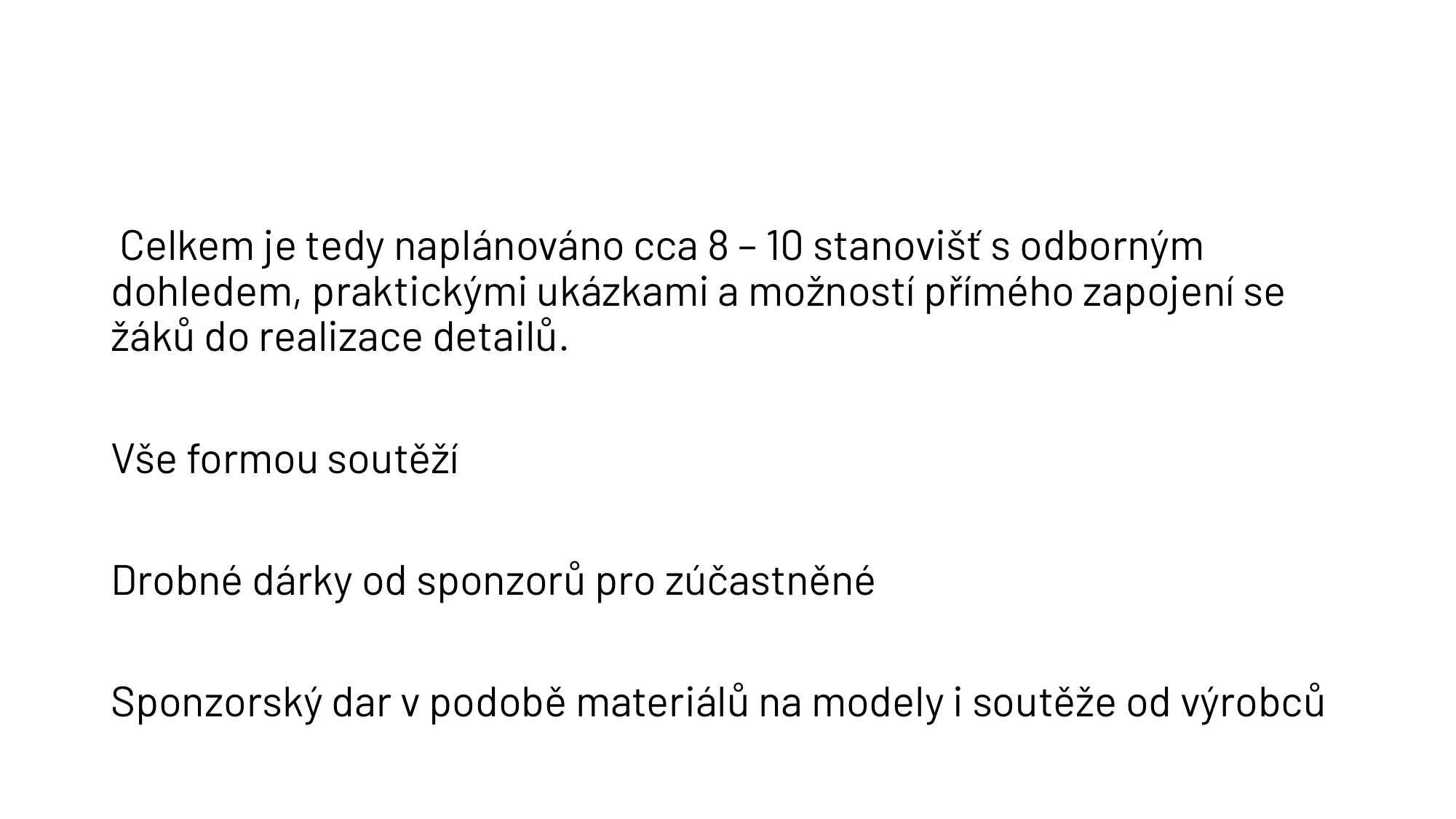

#
 Celkem je tedy naplánováno cca 8 – 10 stanovišť s odborným dohledem, praktickými ukázkami a možností přímého zapojení se žáků do realizace detailů.

Vše formou soutěží

Drobné dárky od sponzorů pro zúčastněné

Sponzorský dar v podobě materiálů na modely i soutěže od výrobců